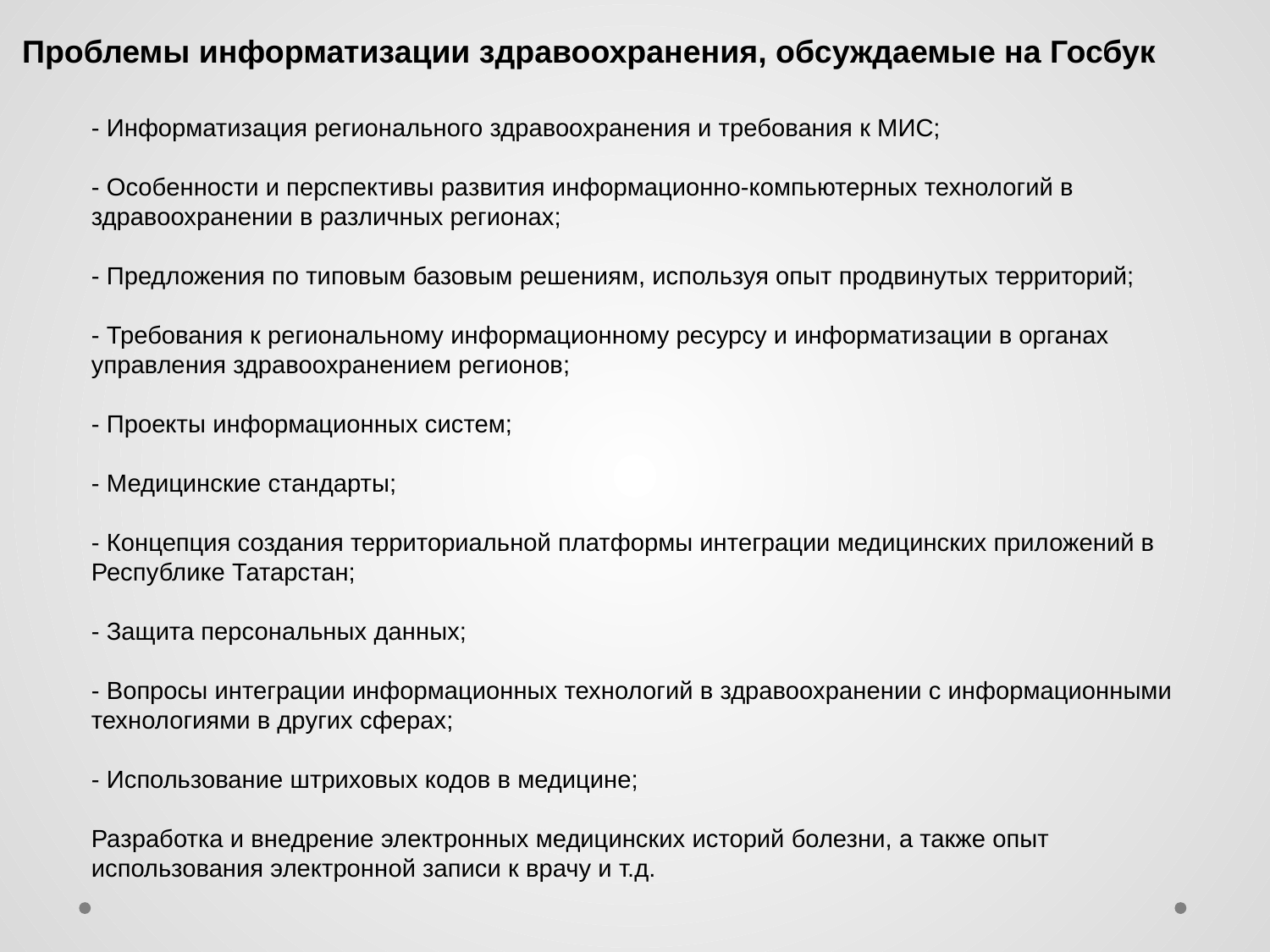

Проблемы информатизации здравоохранения, обсуждаемые на Госбук
- Информатизация регионального здравоохранения и требования к МИС;

- Особенности и перспективы развития информационно-компьютерных технологий в здравоохранении в различных регионах;

- Предложения по типовым базовым решениям, используя опыт продвинутых территорий;

- Требования к региональному информационному ресурсу и информатизации в органах управления здравоохранением регионов;

- Проекты информационных систем;

- Медицинские стандарты;

- Концепция создания территориальной платформы интеграции медицинских приложений в Республике Татарстан;

- Защита персональных данных;

- Вопросы интеграции информационных технологий в здравоохранении с информационными технологиями в других сферах;

- Использование штриховых кодов в медицине;

Разработка и внедрение электронных медицинских историй болезни, а также опыт использования электронной записи к врачу и т.д.